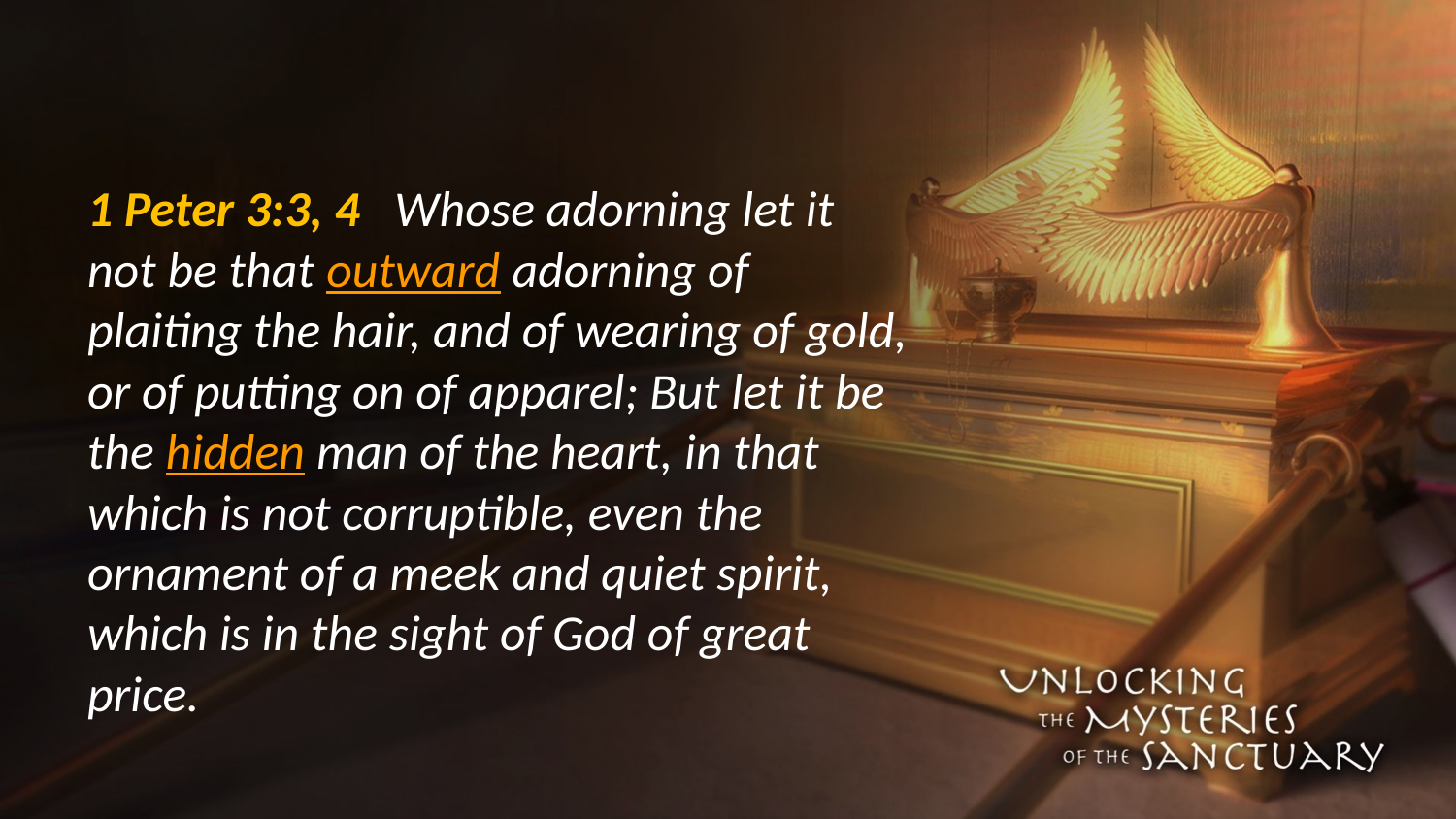

#
1 Peter 3:3, 4   Whose adorning let it not be that outward adorning of plaiting the hair, and of wearing of gold, or of putting on of apparel; But let it be the hidden man of the heart, in that which is not corruptible, even the ornament of a meek and quiet spirit, which is in the sight of God of great price.